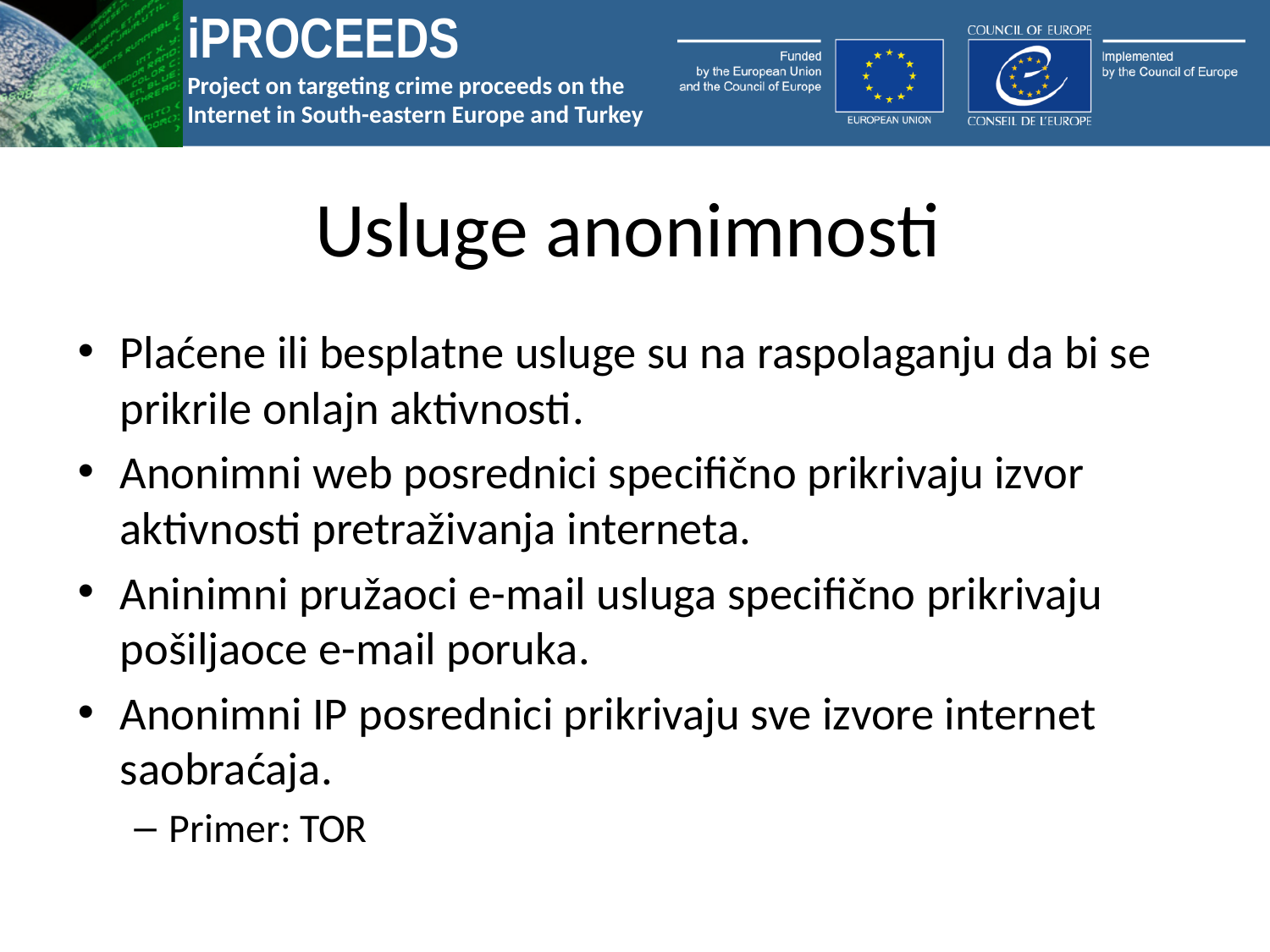

# Usluge anonimnosti
Plaćene ili besplatne usluge su na raspolaganju da bi se prikrile onlajn aktivnosti.
Anonimni web posrednici specifično prikrivaju izvor aktivnosti pretraživanja interneta.
Aninimni pružaoci e-mail usluga specifično prikrivaju pošiljaoce e-mail poruka.
Anonimni IP posrednici prikrivaju sve izvore internet saobraćaja.
Primer: TOR